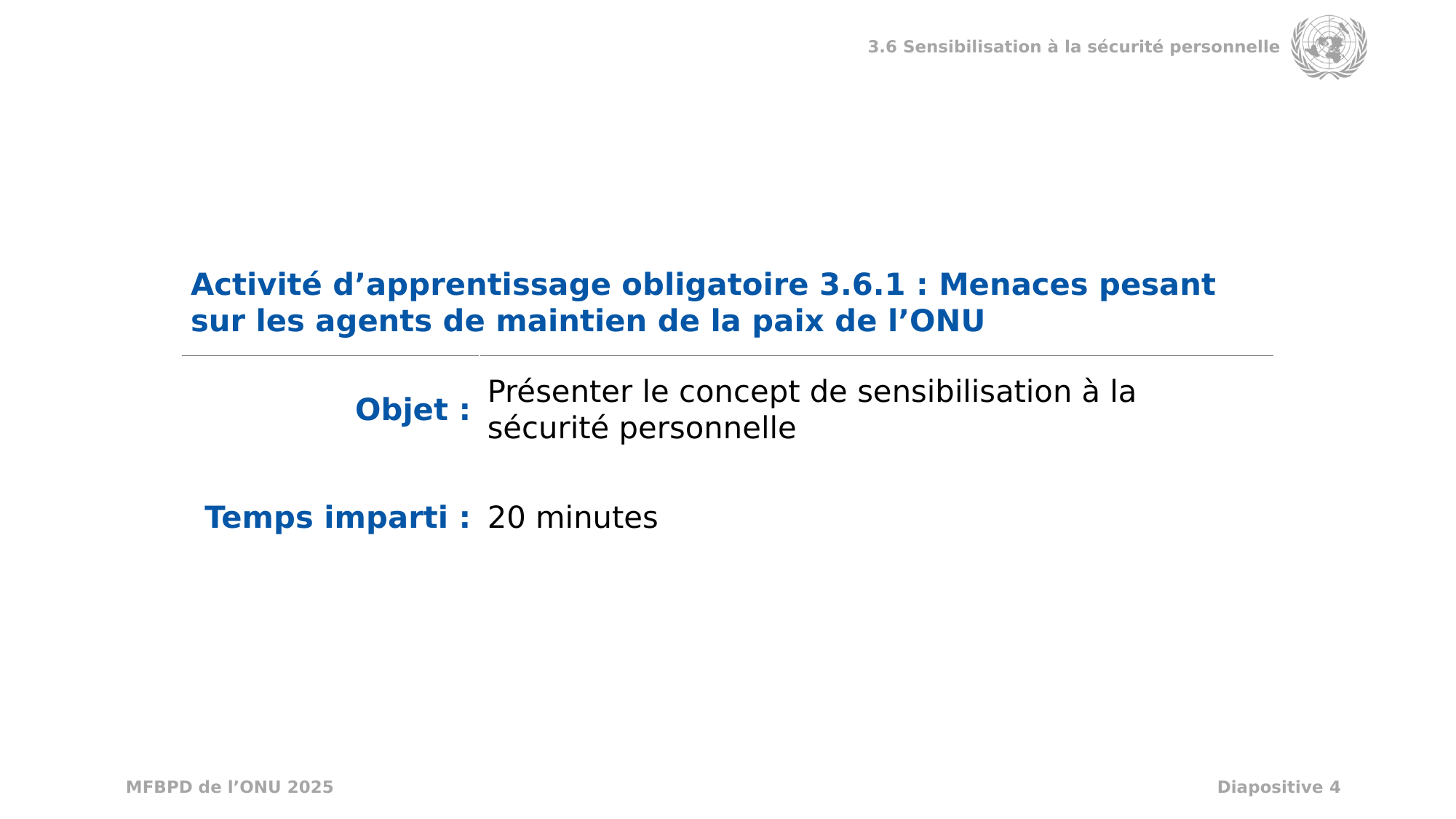

| Activité d’apprentissage obligatoire 3.6.1 : Menaces pesant sur les agents de maintien de la paix de l’ONU |  |
| --- | --- |
| Objet : | Présenter le concept de sensibilisation à la sécurité personnelle |
| Temps imparti : | 20 minutes |